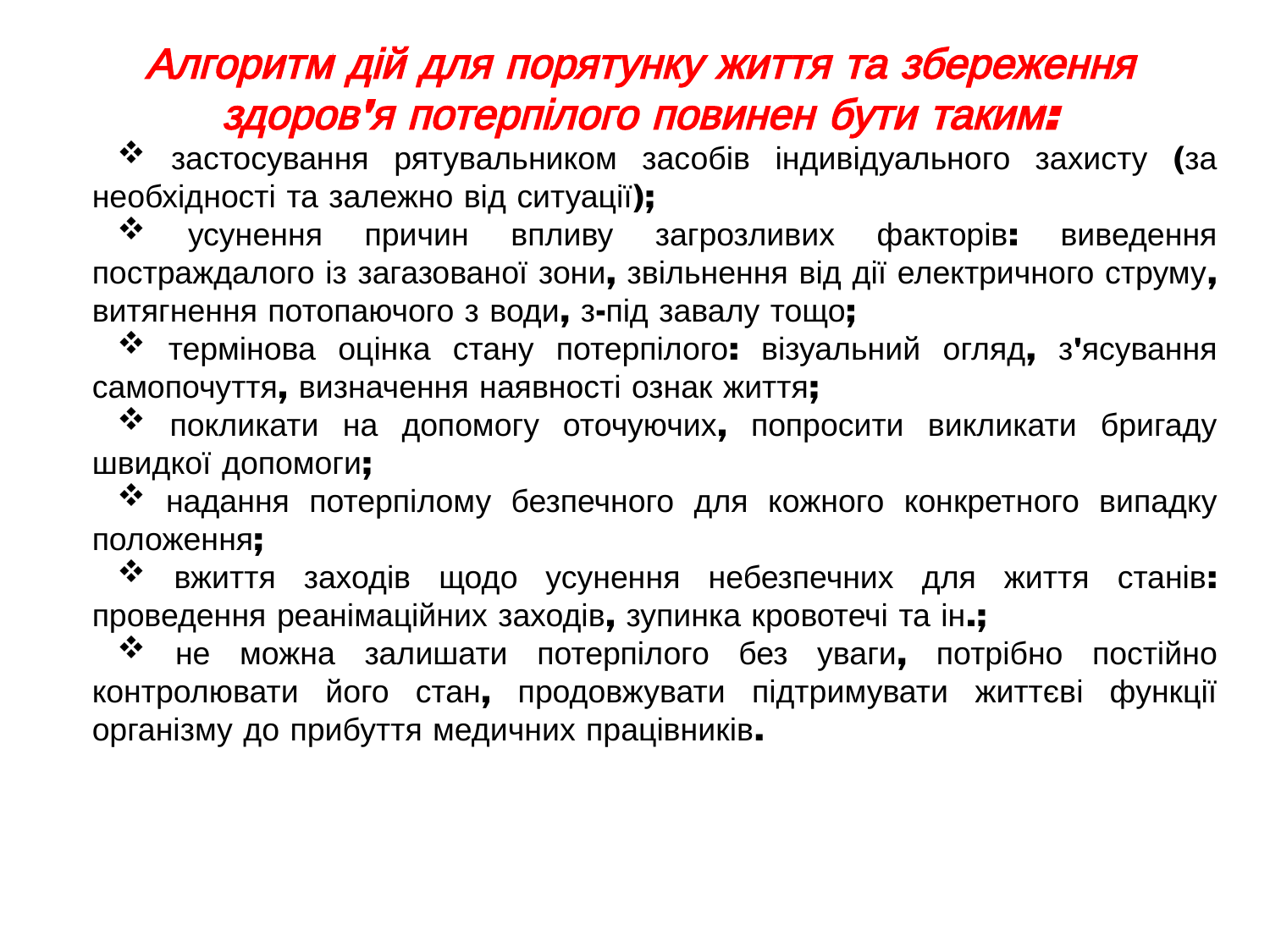

Алгоритм дій для порятунку життя та збереження здоров'я потерпілого повинен бути таким:
 застосування рятувальником засобів індивідуального захисту (за необхідності та залежно від ситуації);
 усунення причин впливу загрозливих факторів: виведення постраждалого із загазованої зони, звільнення від дії електричного струму, витягнення потопаючого з води, з-під завалу тощо;
 термінова оцінка стану потерпілого: візуальний огляд, з'ясування самопочуття, визначення наявності ознак життя;
 покликати на допомогу оточуючих, попросити викликати бригаду швидкої допомоги;
 надання потерпілому безпечного для кожного конкретного випадку положення;
 вжиття заходів щодо усунення небезпечних для життя станів: проведення реанімаційних заходів, зупинка кровотечі та ін.;
 не можна залишати потерпілого без уваги, потрібно постійно контролювати його стан, продовжувати підтримувати життєві функції організму до прибуття медичних працівників.